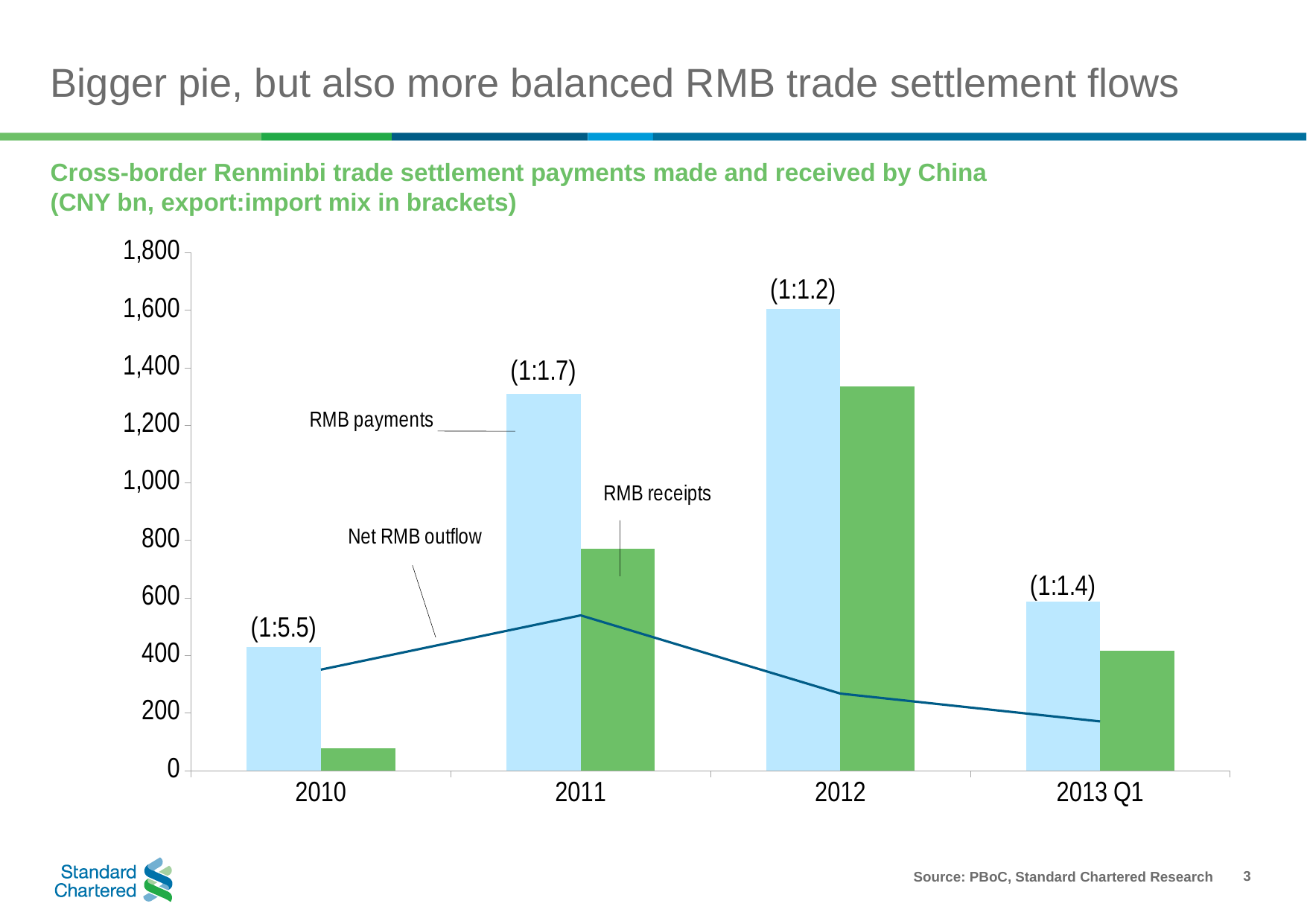

# Bigger pie, but also more balanced RMB trade settlement flows
Cross-border Renminbi trade settlement payments made and received by China
(CNY bn, export:import mix in brackets)

### Chart

| Category | Series 1 | Series 2 | Series 3 |
|---|---|---|---|
| 2010 | 428.4415384615347 | 77.89846153846057 | 350.5430769230769 |
| 2011 | 1309.62962962963 | 770.3703703703786 | 539.2592592592592 |
| 2012 | 1603.6363636363628 | 1336.3636363636358 | 267.27272727272725 |
| 2013 Q1 | 587.21 | 416.71 | 170.50000000000006 |
Source: PBoC, Standard Chartered Research
3